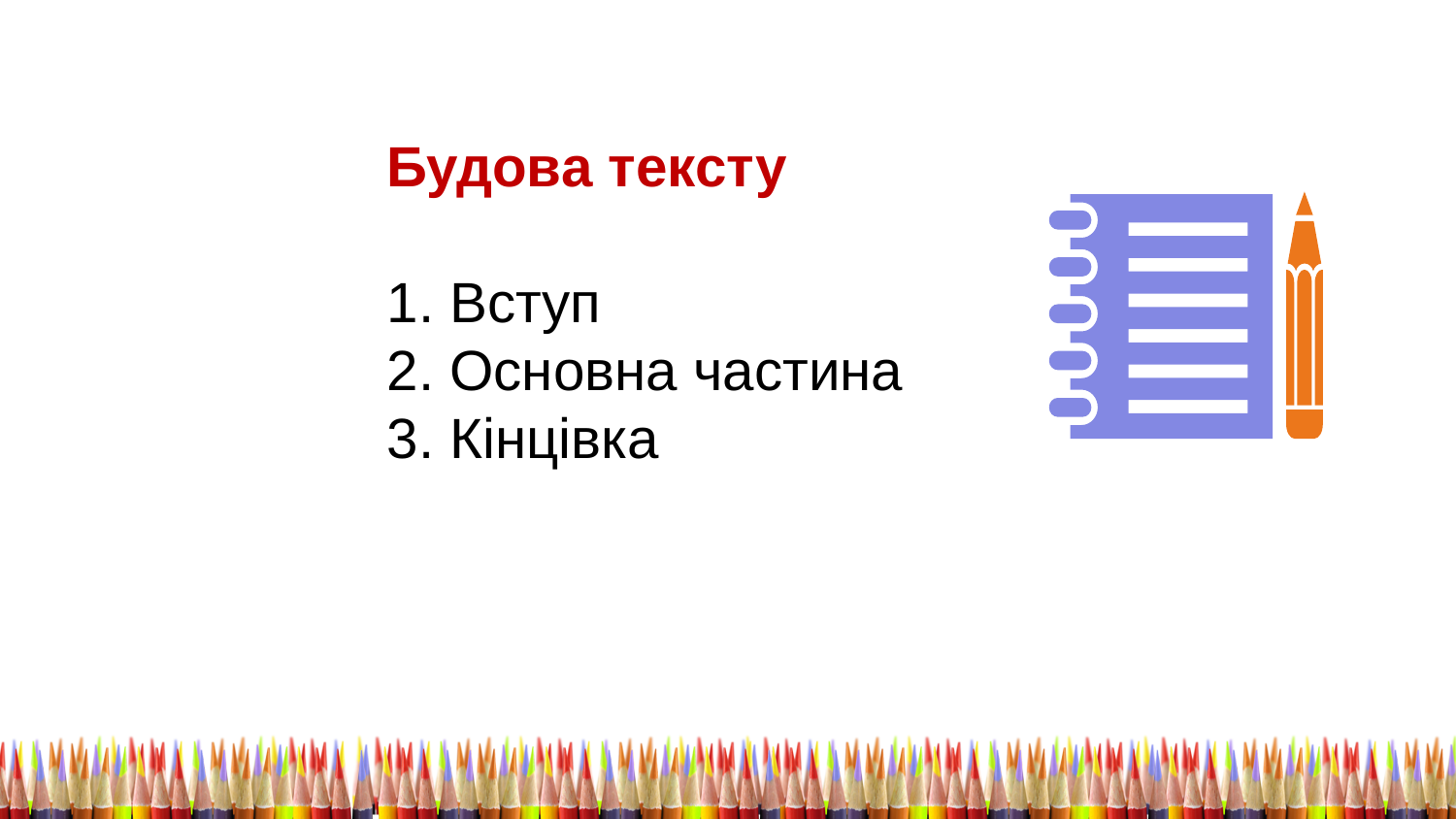

Будова тексту

1. Вступ
2. Основна частина
3. Кінцівка